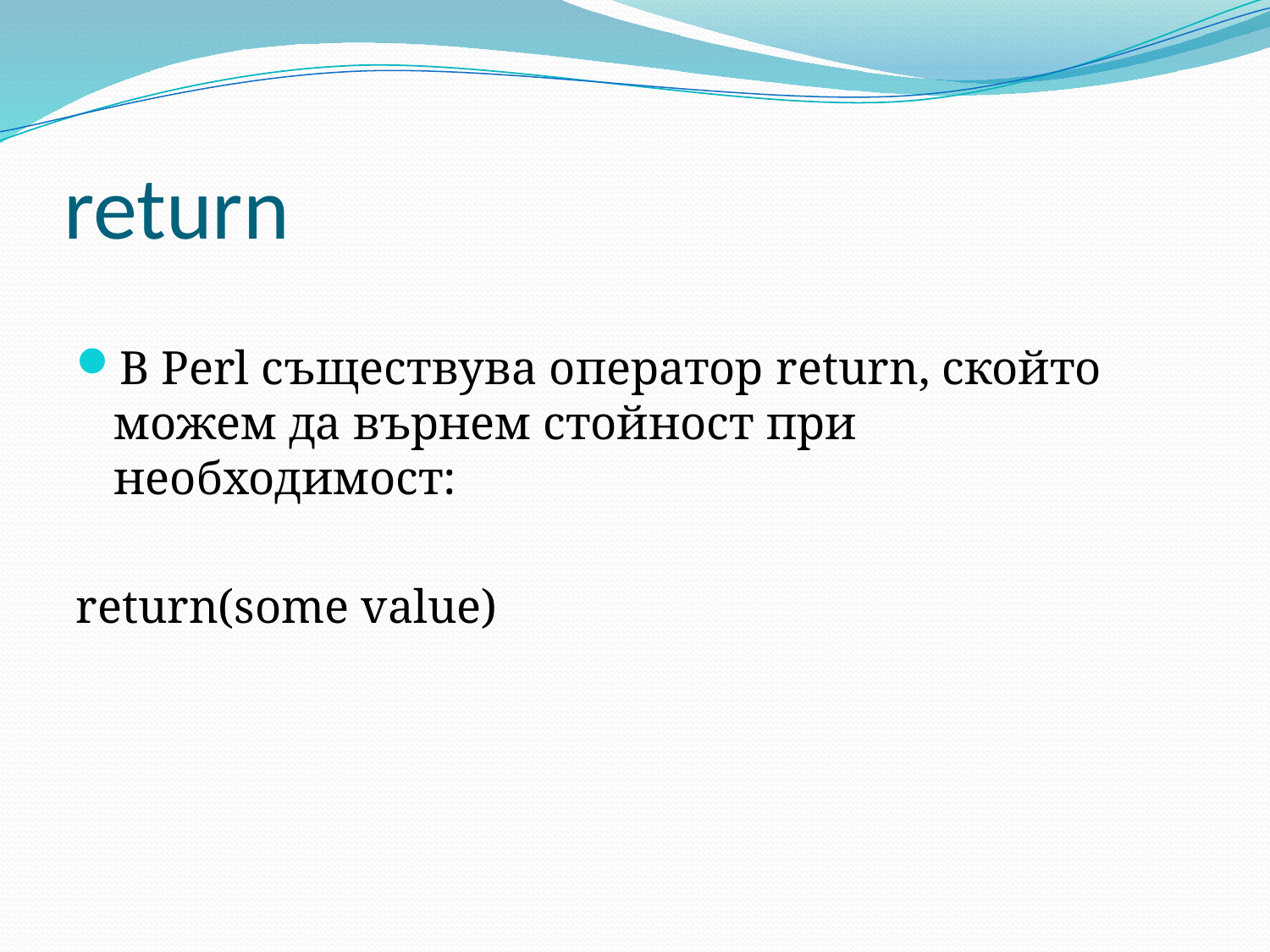

# return

В Perl съществува оператор return, скойто можем да върнем стойност при необходимост:

return(some value)